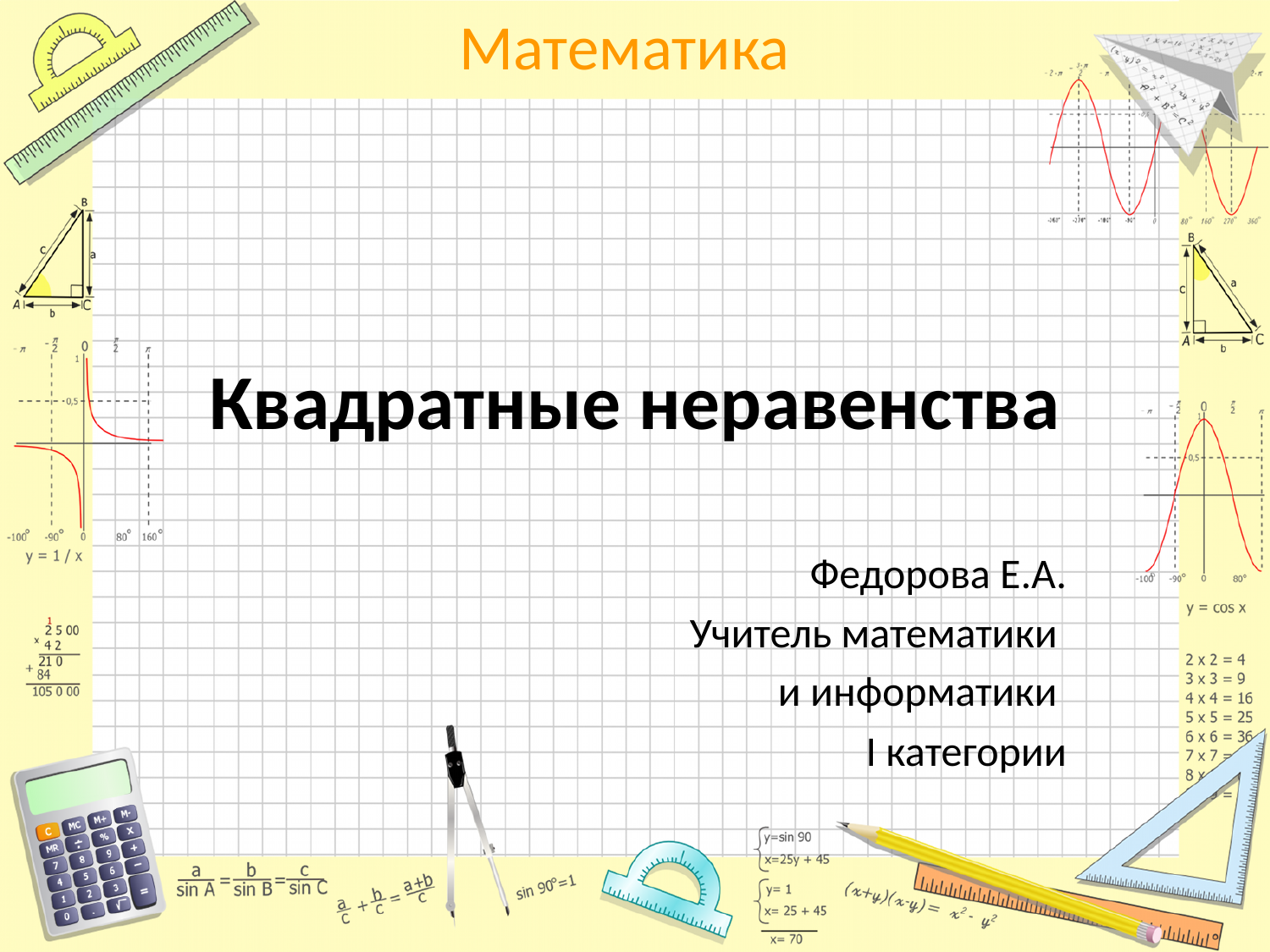

# Квадратные неравенства
Федорова Е.А.
Учитель математики
и информатики
I категории